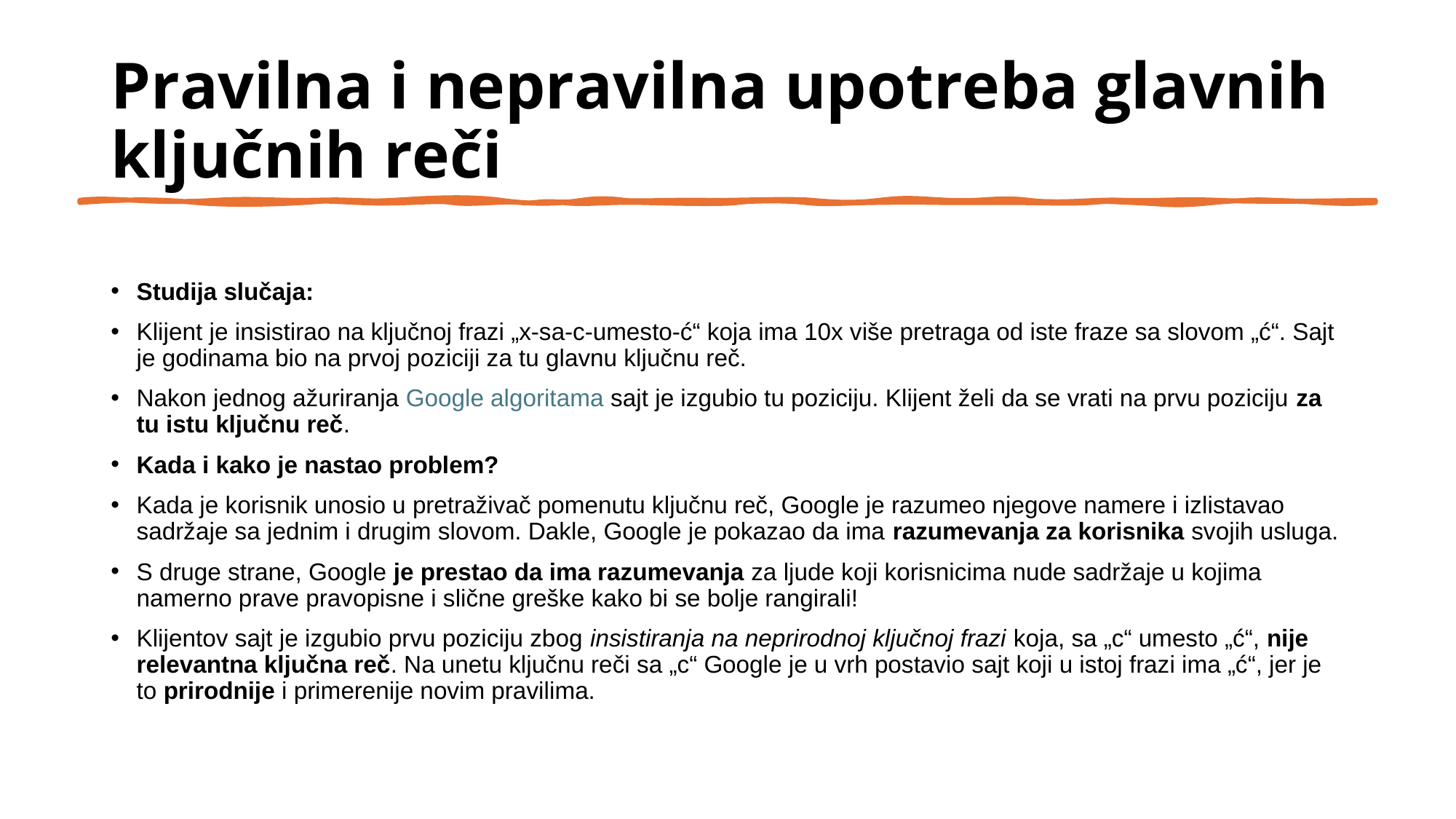

# Pravilna i nepravilna upotreba glavnih ključnih reči

Studija slučaja:
Klijent je insistirao na ključnoj frazi „x-sa-c-umesto-ć“ koja ima 10x više pretraga od iste fraze sa slovom „ć“. Sajt je godinama bio na prvoj poziciji za tu glavnu ključnu reč.
Nakon jednog ažuriranja Google algoritama sajt je izgubio tu poziciju. Klijent želi da se vrati na prvu poziciju za tu istu ključnu reč.
Kada i kako je nastao problem?
Kada je korisnik unosio u pretraživač pomenutu ključnu reč, Google je razumeo njegove namere i izlistavao sadržaje sa jednim i drugim slovom. Dakle, Google je pokazao da ima razumevanja za korisnika svojih usluga.
S druge strane, Google je prestao da ima razumevanja za ljude koji korisnicima nude sadržaje u kojima namerno prave pravopisne i slične greške kako bi se bolje rangirali!
Klijentov sajt je izgubio prvu poziciju zbog insistiranja na neprirodnoj ključnoj frazi koja, sa „c“ umesto „ć“, nije relevantna ključna reč. Na unetu ključnu reči sa „c“ Google je u vrh postavio sajt koji u istoj frazi ima „ć“, jer je to prirodnije i primerenije novim pravilima.